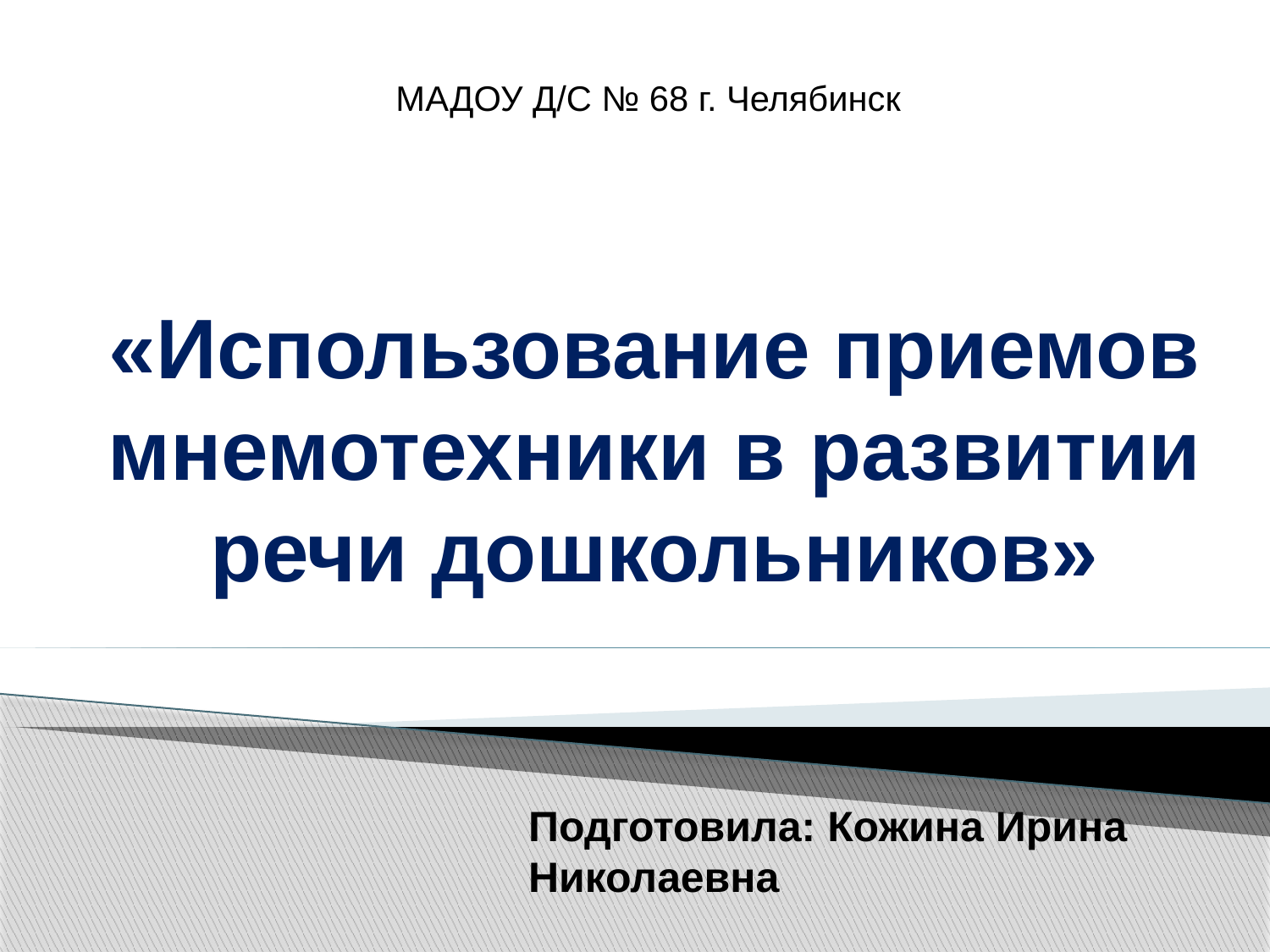

МАДОУ Д/С № 68 г. Челябинск
# «Использование приемов мнемотехники в развитии речи дошкольников»
Подготовила: Кожина Ирина Николаевна